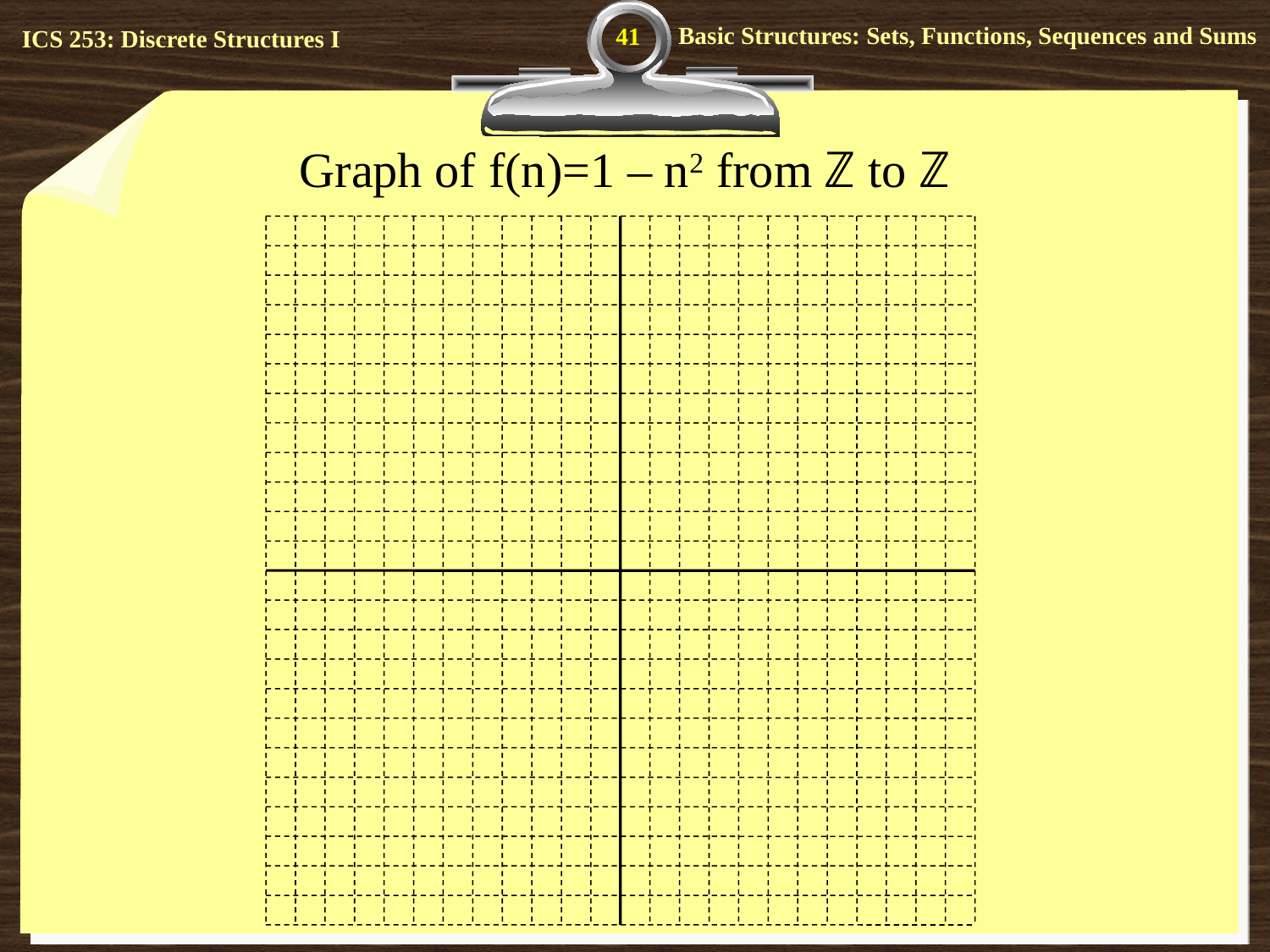

41

# Graph of f(n)=1 – n2 from ℤ to ℤ